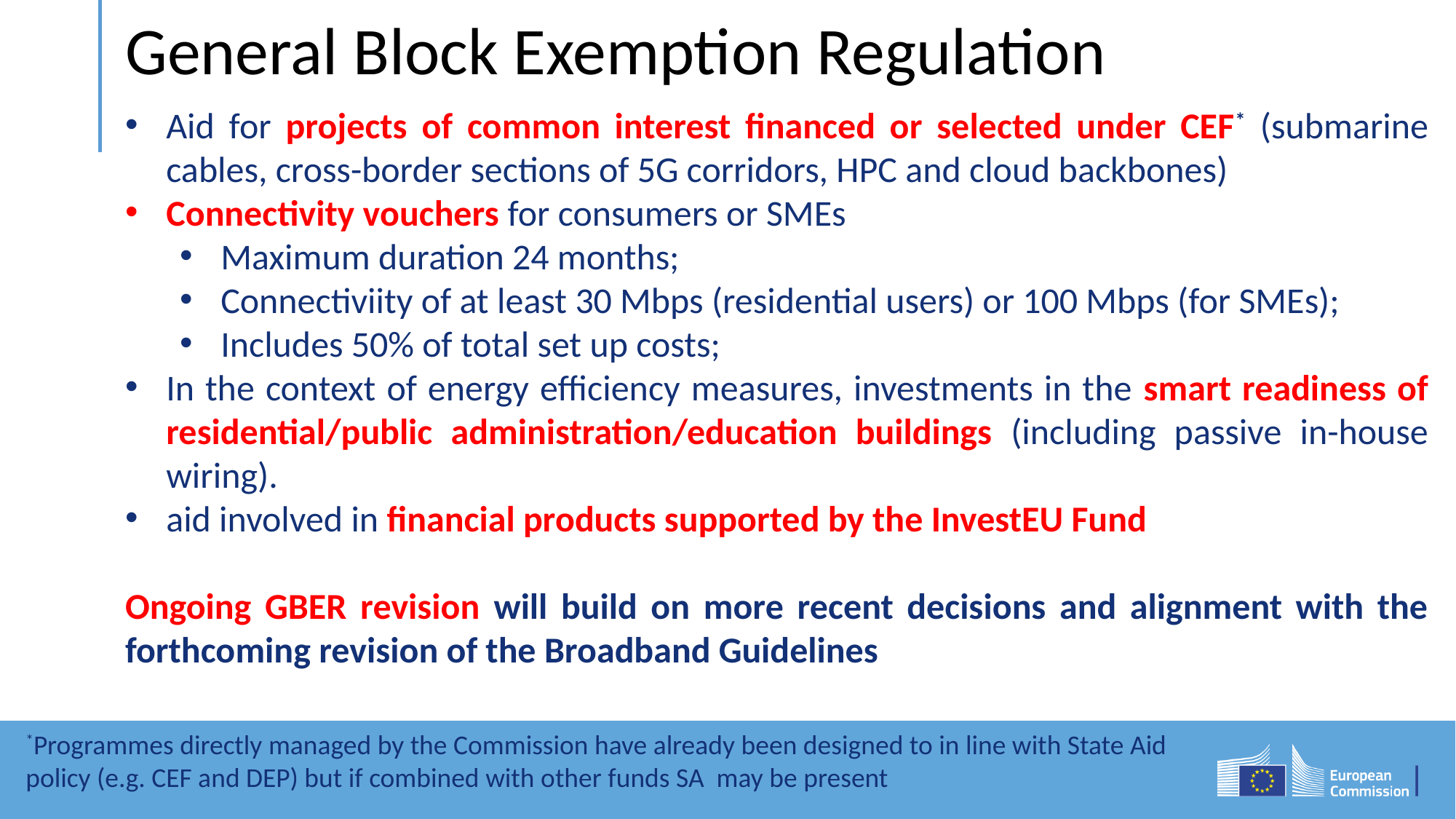

# General Block Exemption Regulation
Aid for projects of common interest financed or selected under CEF* (submarine cables, cross-border sections of 5G corridors, HPC and cloud backbones)
Connectivity vouchers for consumers or SMEs
Maximum duration 24 months;
Connectiviity of at least 30 Mbps (residential users) or 100 Mbps (for SMEs);
Includes 50% of total set up costs;
In the context of energy efficiency measures, investments in the smart readiness of residential/public administration/education buildings (including passive in-house wiring).
aid involved in financial products supported by the InvestEU Fund

Ongoing GBER revision will build on more recent decisions and alignment with the forthcoming revision of the Broadband Guidelines
*Programmes directly managed by the Commission have already been designed to in line with State Aid policy (e.g. CEF and DEP) but if combined with other funds SA  may be present